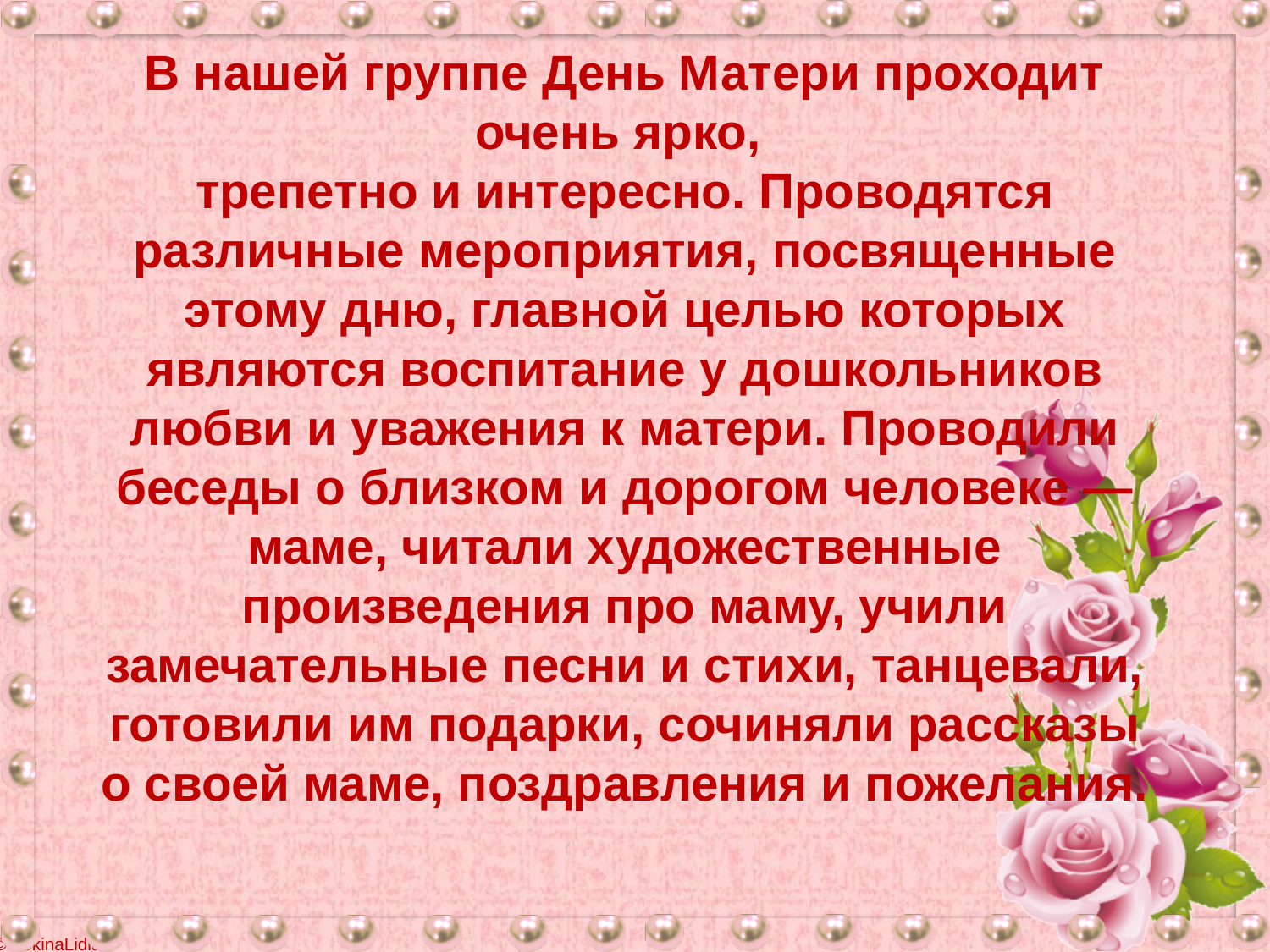

В нашей группе День Матери проходит очень ярко,
трепетно и интересно. Проводятся различные мероприятия, посвященные этому дню, главной целью которых являются воспитание у дошкольников любви и уважения к матери. Проводили беседы о близком и дорогом человеке — маме, читали художественные произведения про маму, учили замечательные песни и стихи, танцевали, готовили им подарки, сочиняли рассказы о своей маме, поздравления и пожелания.